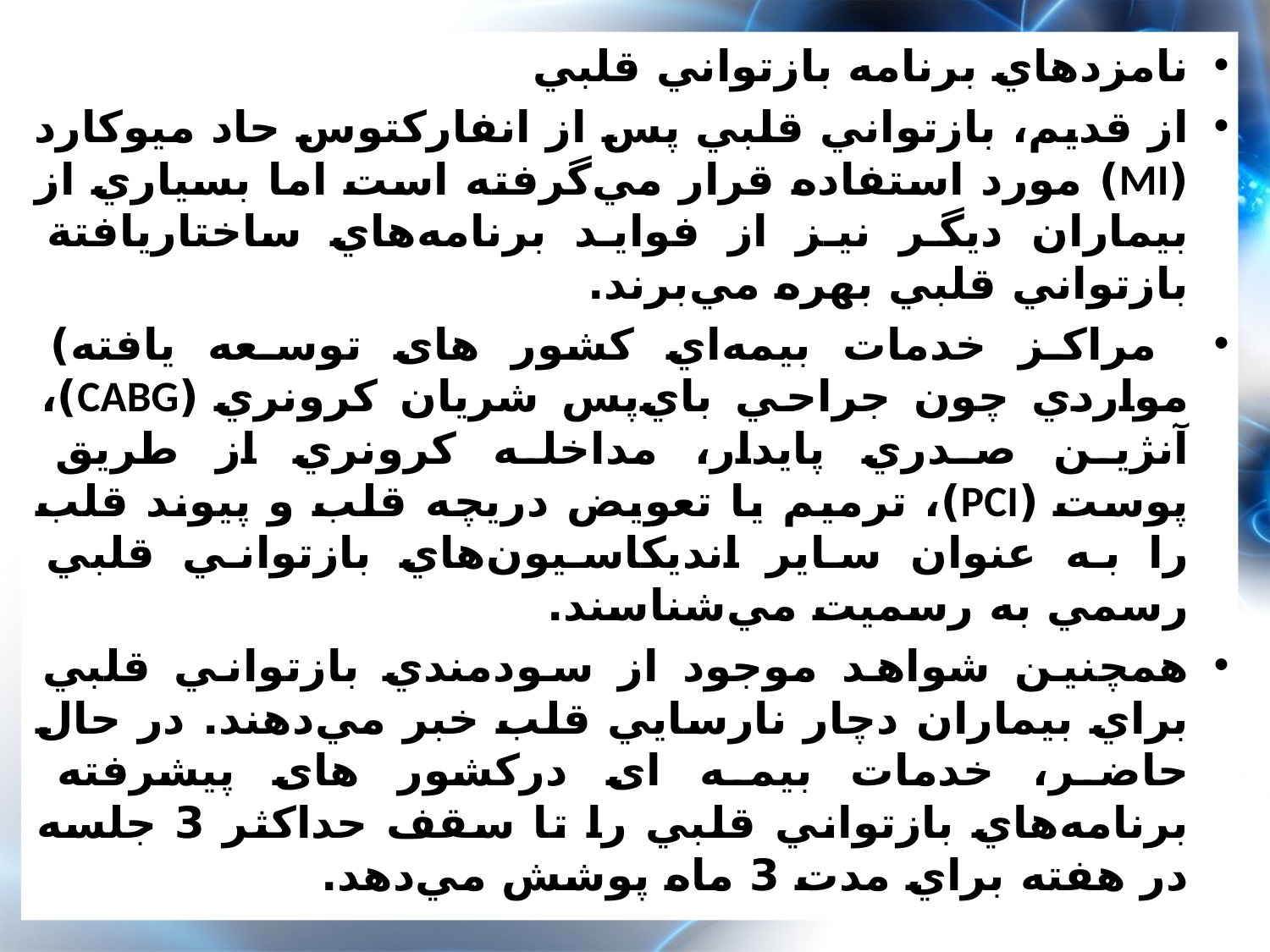

نامزدهاي برنامه بازتواني قلبي
از قديم، بازتواني قلبي پس از انفارکتوس حاد ميوکارد (MI) مورد استفاده قرار مي‌گرفته است اما بسياري از بيماران ديگر نيز از فوايد برنامه‌هاي ساختاريافتة بازتواني قلبي بهره مي‌برند.
 مراکز خدمات بيمه‌اي کشور های توسعه یافته) مواردي چون جراحي باي‌پس شريان کرونري (CABG)، آنژين صدري پايدار، مداخله کرونري از طريق پوست (PCI)، ترميم يا تعويض دريچه قلب و پيوند قلب را به عنوان ساير انديکاسيون‌هاي بازتواني قلبي رسمي به رسميت مي‌شناسند.
همچنين شواهد موجود از سودمندي بازتواني قلبي براي بيماران دچار نارسايي قلب خبر مي‌دهند. در حال حاضر، خدمات بيمه ای درکشور های پیشرفته برنامه‌هاي بازتواني قلبي را تا سقف حداکثر 3 جلسه در هفته براي مدت 3 ماه پوشش مي‌دهد.